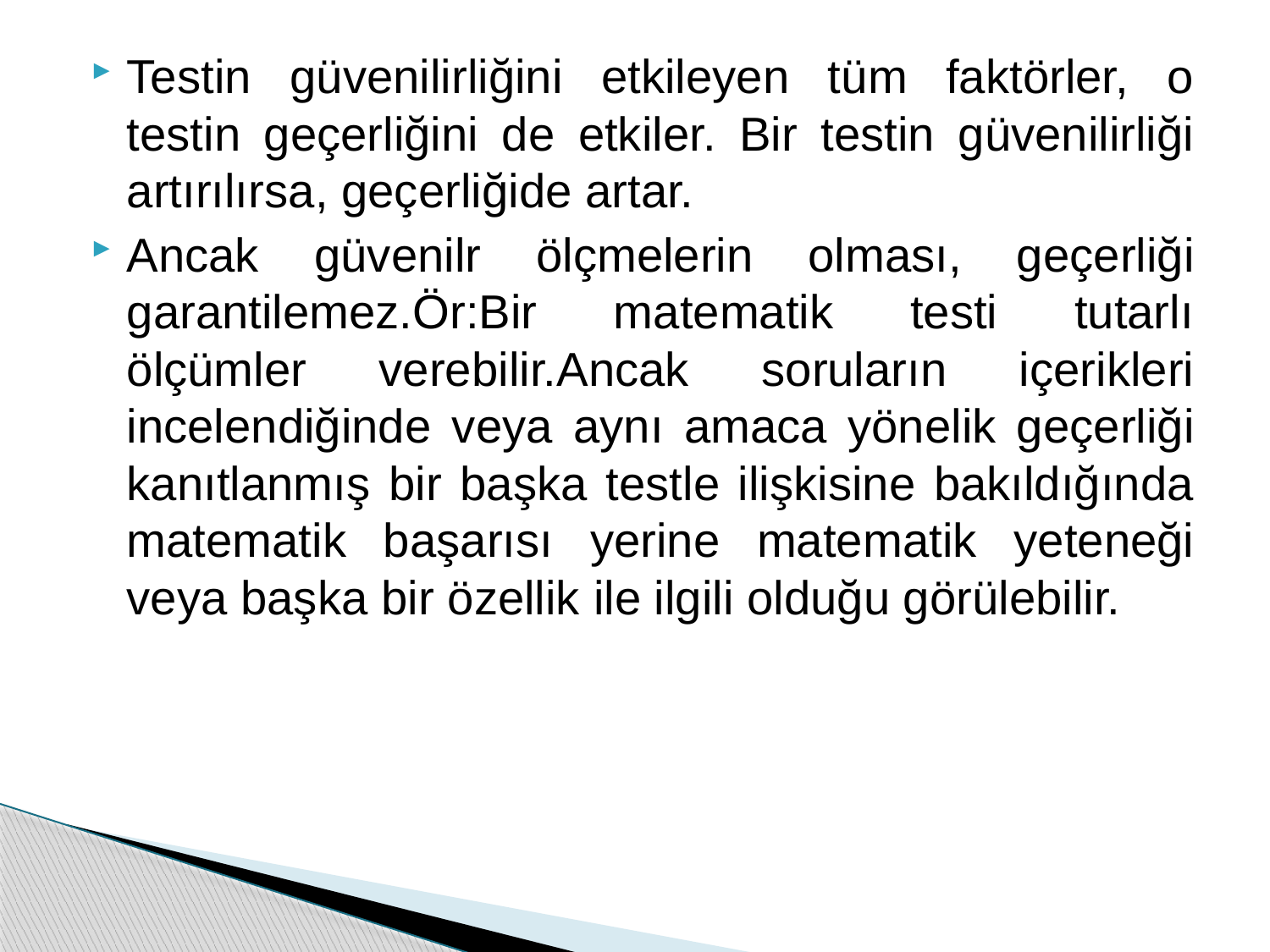

Testin güvenilirliğini etkileyen tüm faktörler, o testin geçerliğini de etkiler. Bir testin güvenilirliği artırılırsa, geçerliğide artar.
Ancak güvenilr ölçmelerin olması, geçerliği garantilemez.Ör:Bir matematik testi tutarlı ölçümler verebilir.Ancak soruların içerikleri incelendiğinde veya aynı amaca yönelik geçerliği kanıtlanmış bir başka testle ilişkisine bakıldığında matematik başarısı yerine matematik yeteneği veya başka bir özellik ile ilgili olduğu görülebilir.